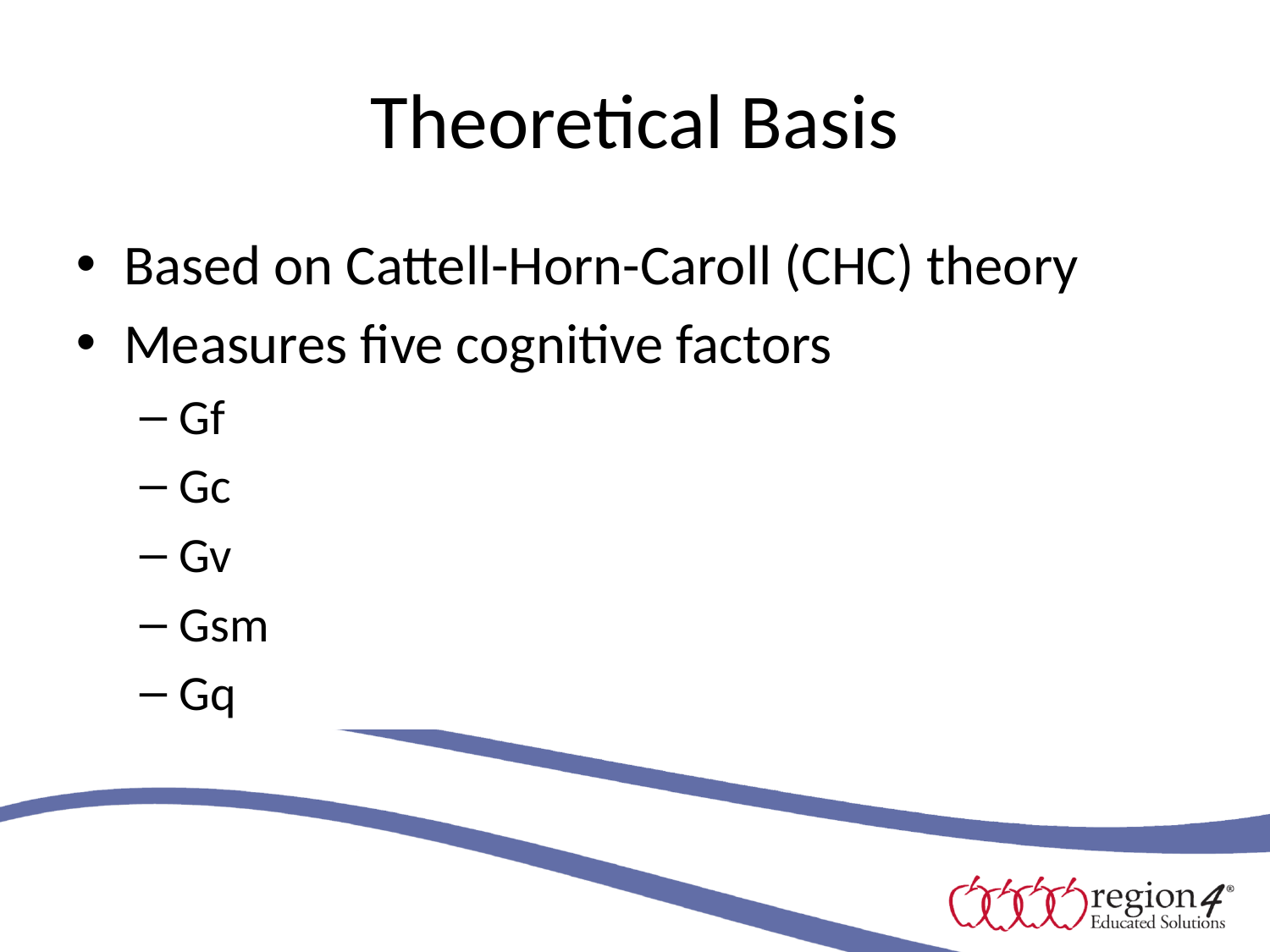

# Theoretical Basis
Based on Cattell-Horn-Caroll (CHC) theory
Measures five cognitive factors
Gf
Gc
Gv
Gsm
Gq